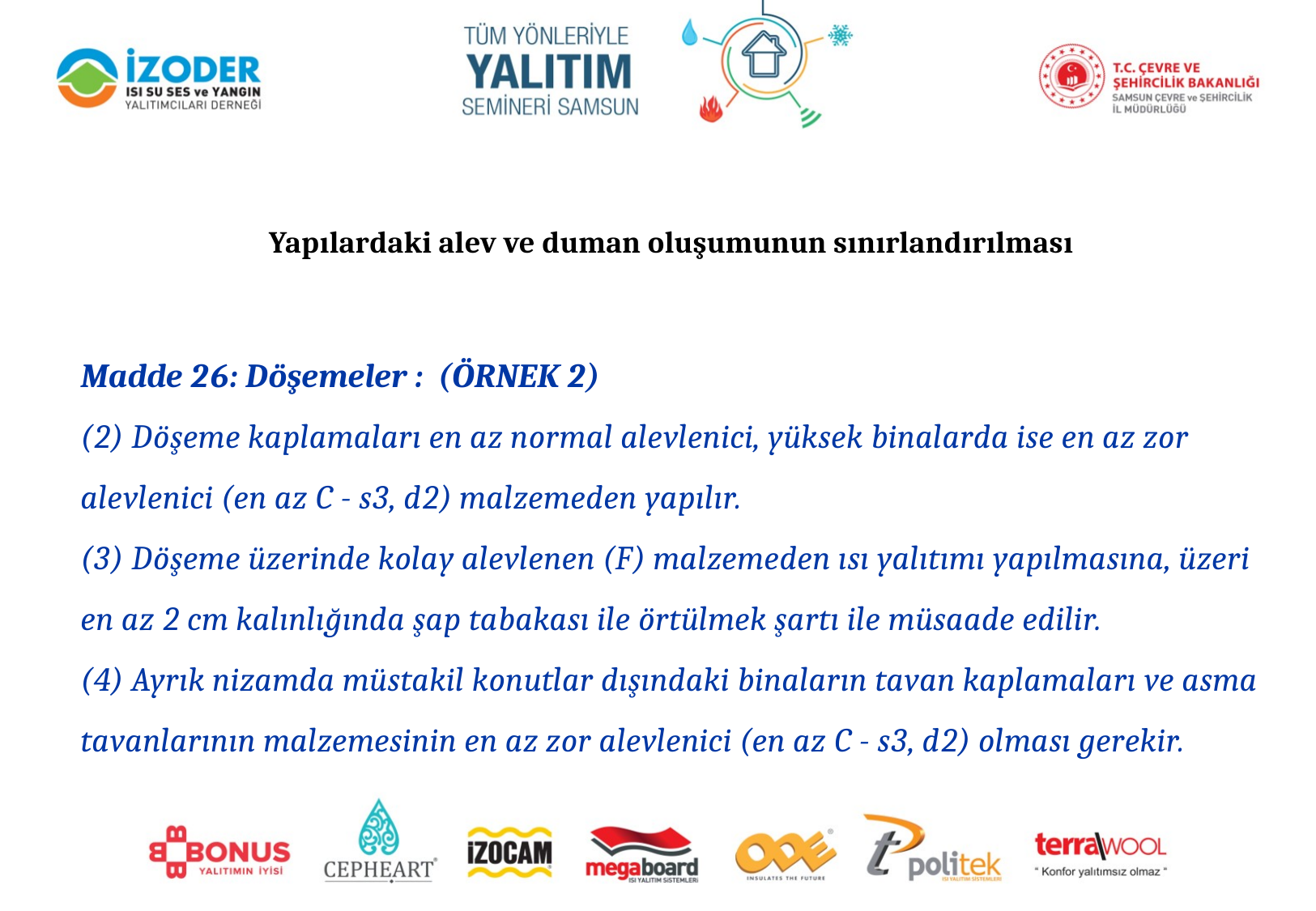

Yapılardaki alev ve duman oluşumunun sınırlandırılması
Madde 26: Döşemeler :  (ÖRNEK 2)
(2) Döşeme kaplamaları en az normal alevlenici, yüksek binalarda ise en az zor alevlenici (en az C - s3, d2) malzemeden yapılır.
(3) Döşeme üzerinde kolay alevlenen (F) malzemeden ısı yalıtımı yapılmasına, üzeri en az 2 cm kalınlığında şap tabakası ile örtülmek şartı ile müsaade edilir.
(4) Ayrık nizamda müstakil konutlar dışındaki binaların tavan kaplamaları ve asma tavanlarının malzemesinin en az zor alevlenici (en az C - s3, d2) olması gerekir.